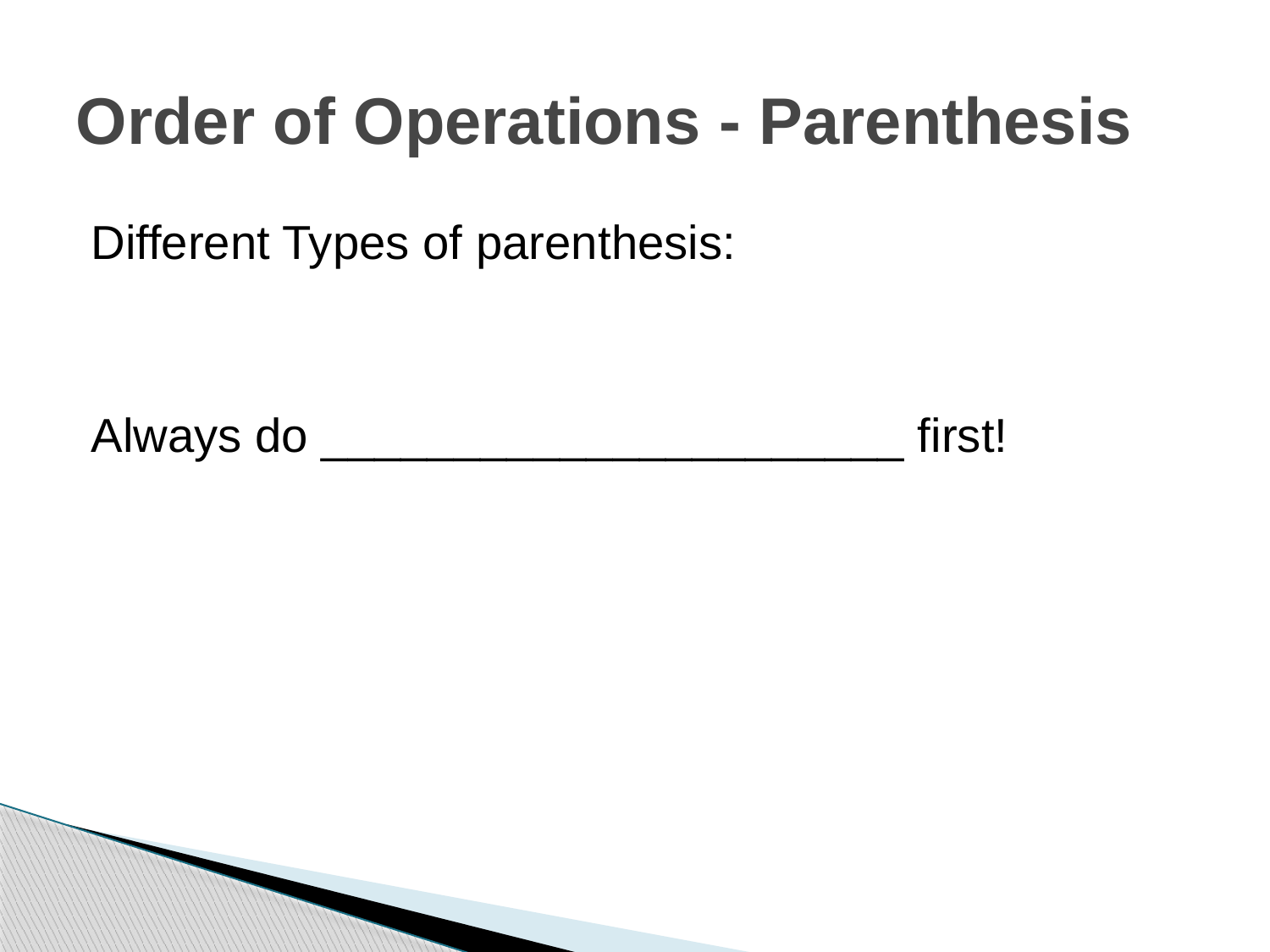

# Order of Operations - Parenthesis
Different Types of parenthesis:

Always do ______________________ first!